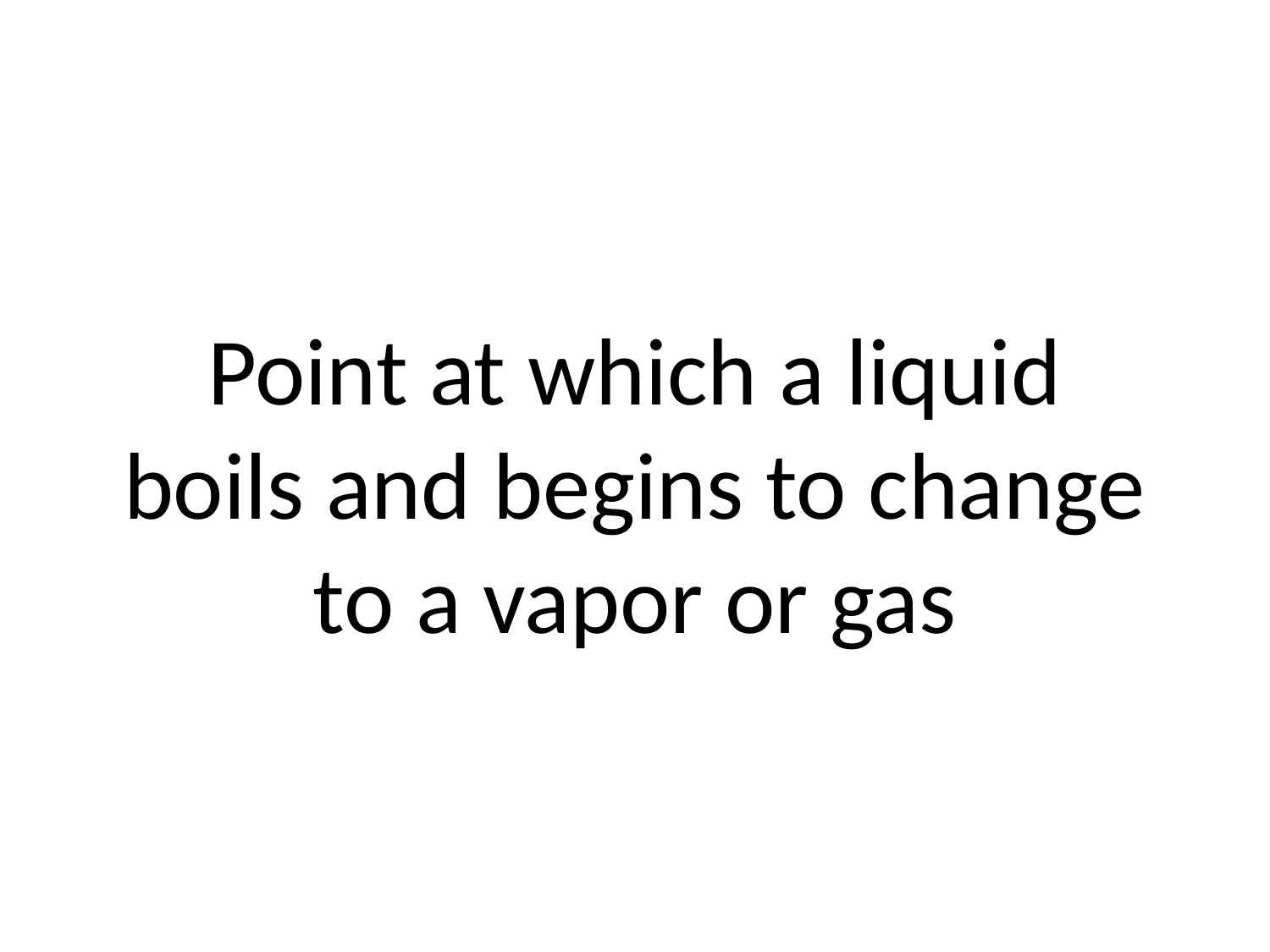

# Point at which a liquid boils and begins to change to a vapor or gas